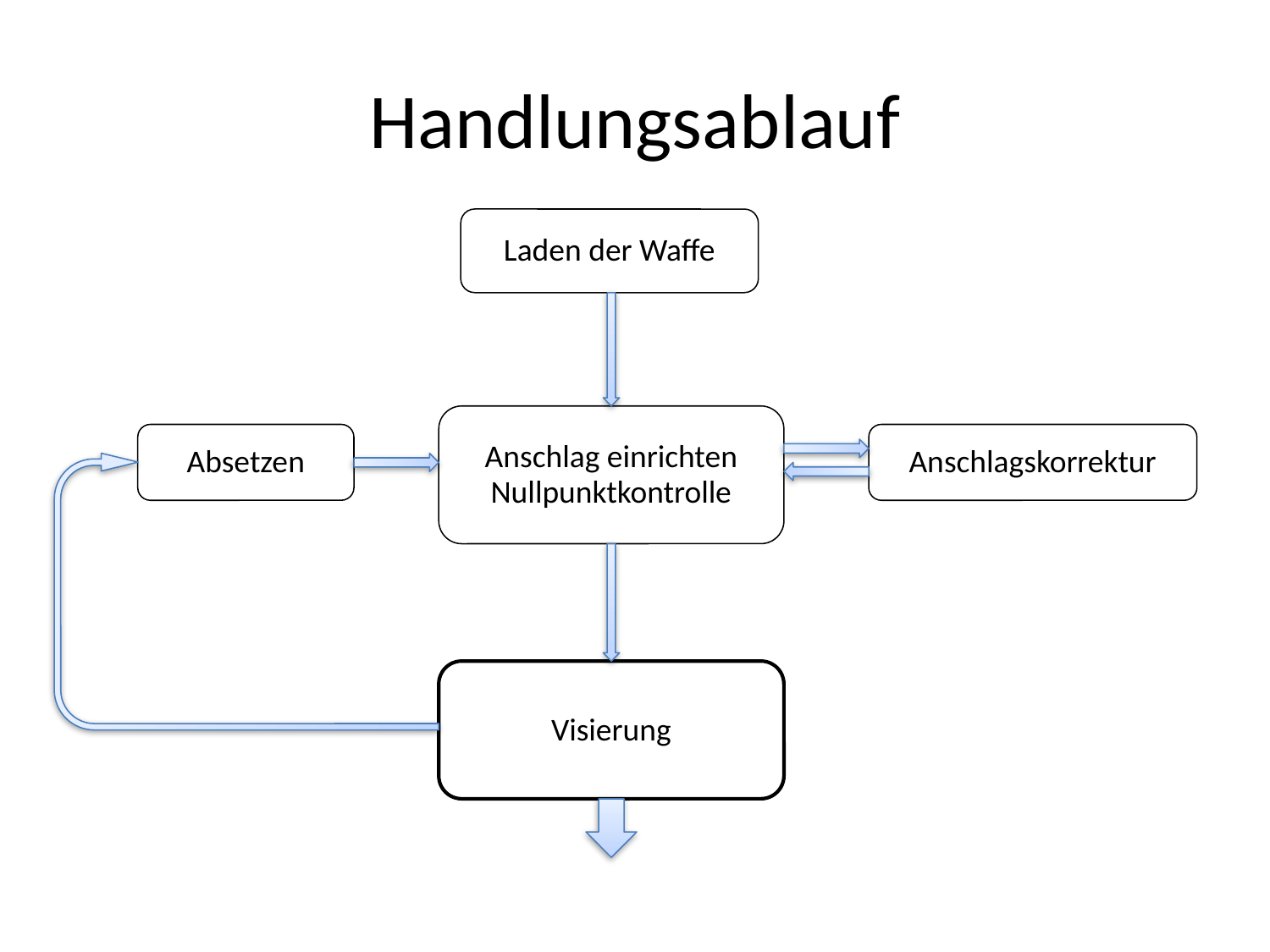

# Handlungsablauf
Laden der Waffe

Anschlag einrichten Nullpunktkontrolle

Absetzen
Anschlagskorrektur

Visierung